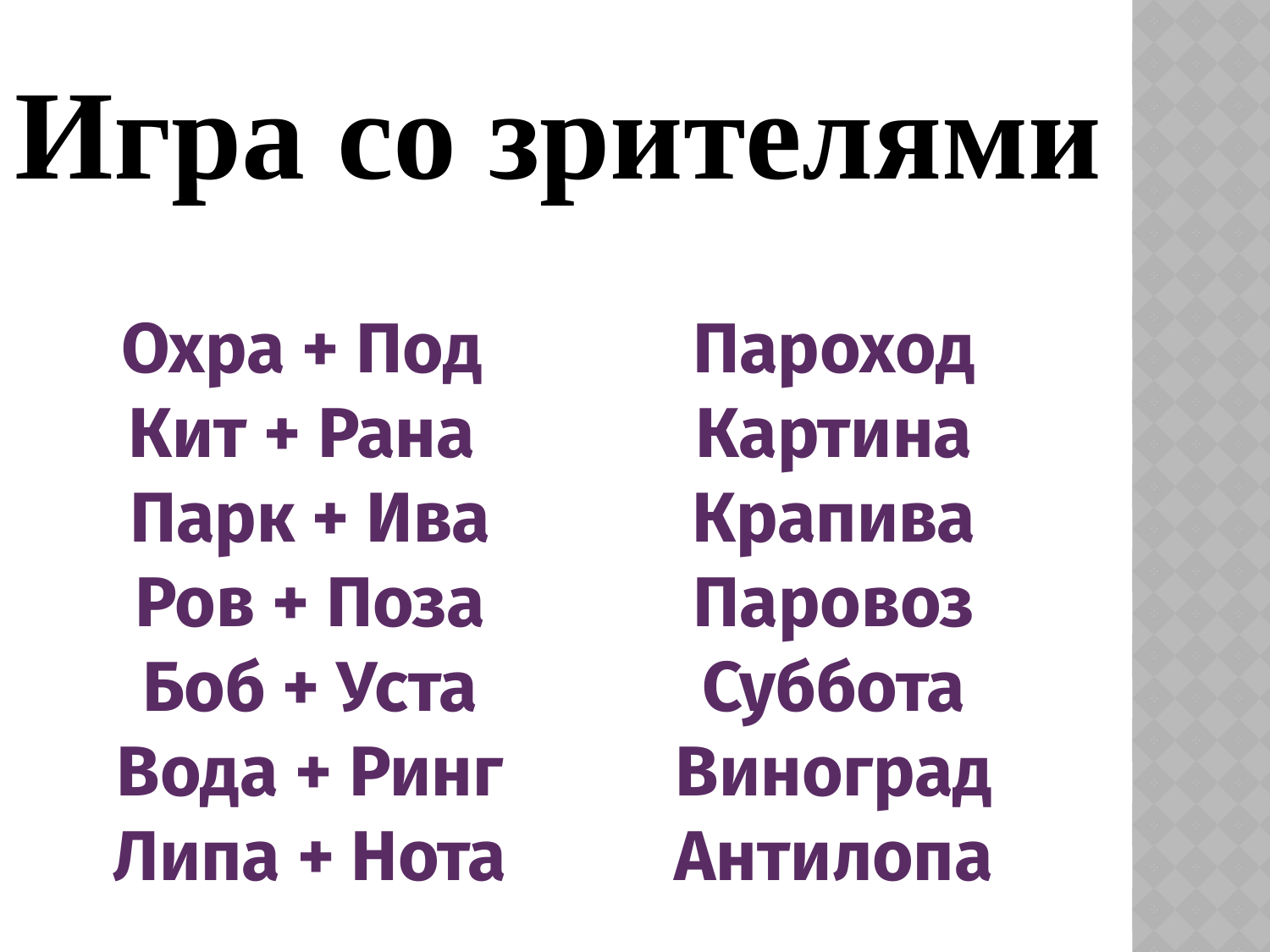

Игра со зрителями
Охра + Под
Кит + Рана
Парк + Ива
Ров + Поза
Боб + Уста
Вода + Ринг
Липа + Нота
Пароход
Картина
Крапива
Паровоз
Суббота
Виноград
Антилопа